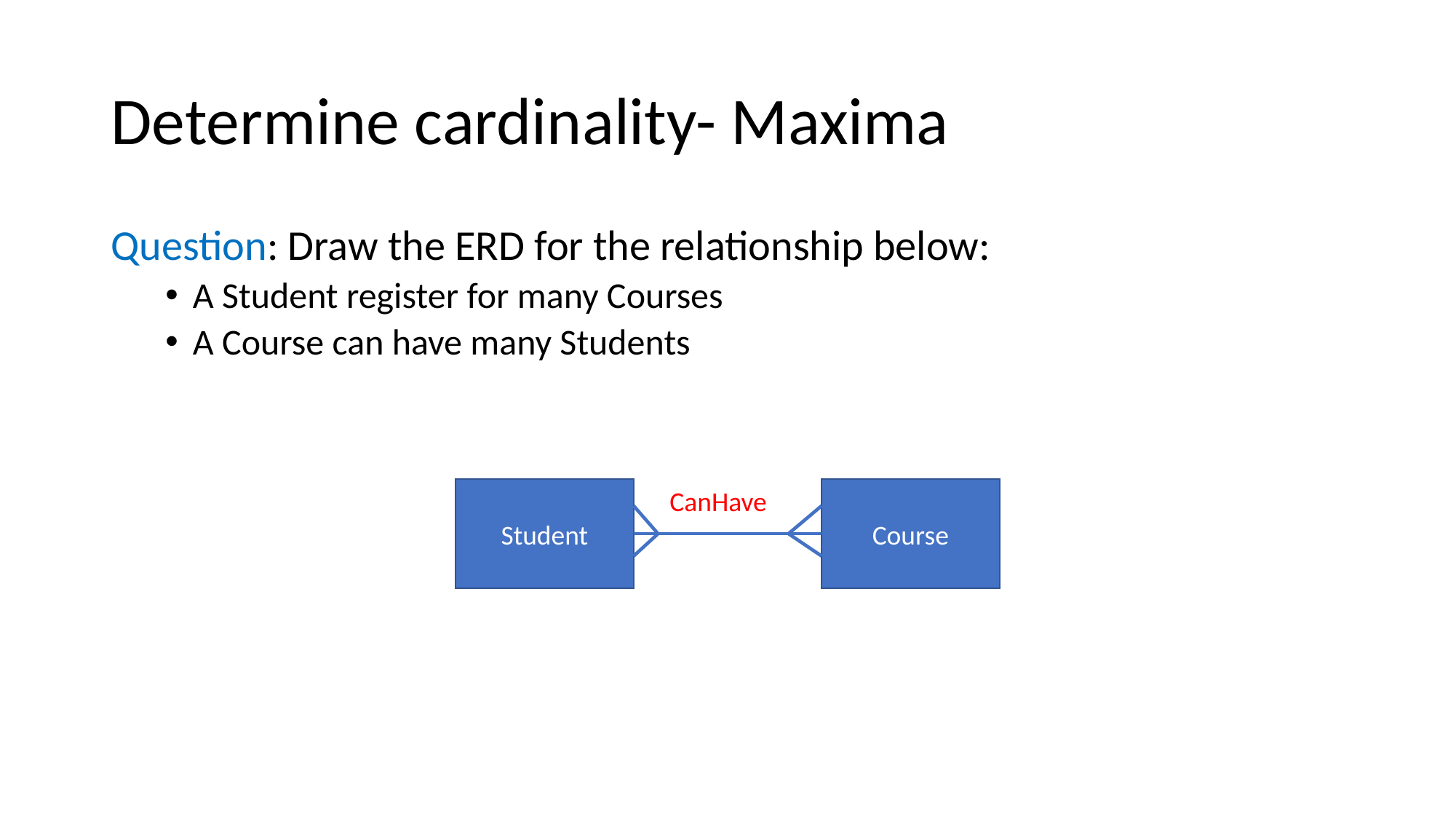

# Determine cardinality- Maxima
Question: Draw the ERD for the relationship below:
A Student register for many Courses
A Course can have many Students

Student
CanHave
Course